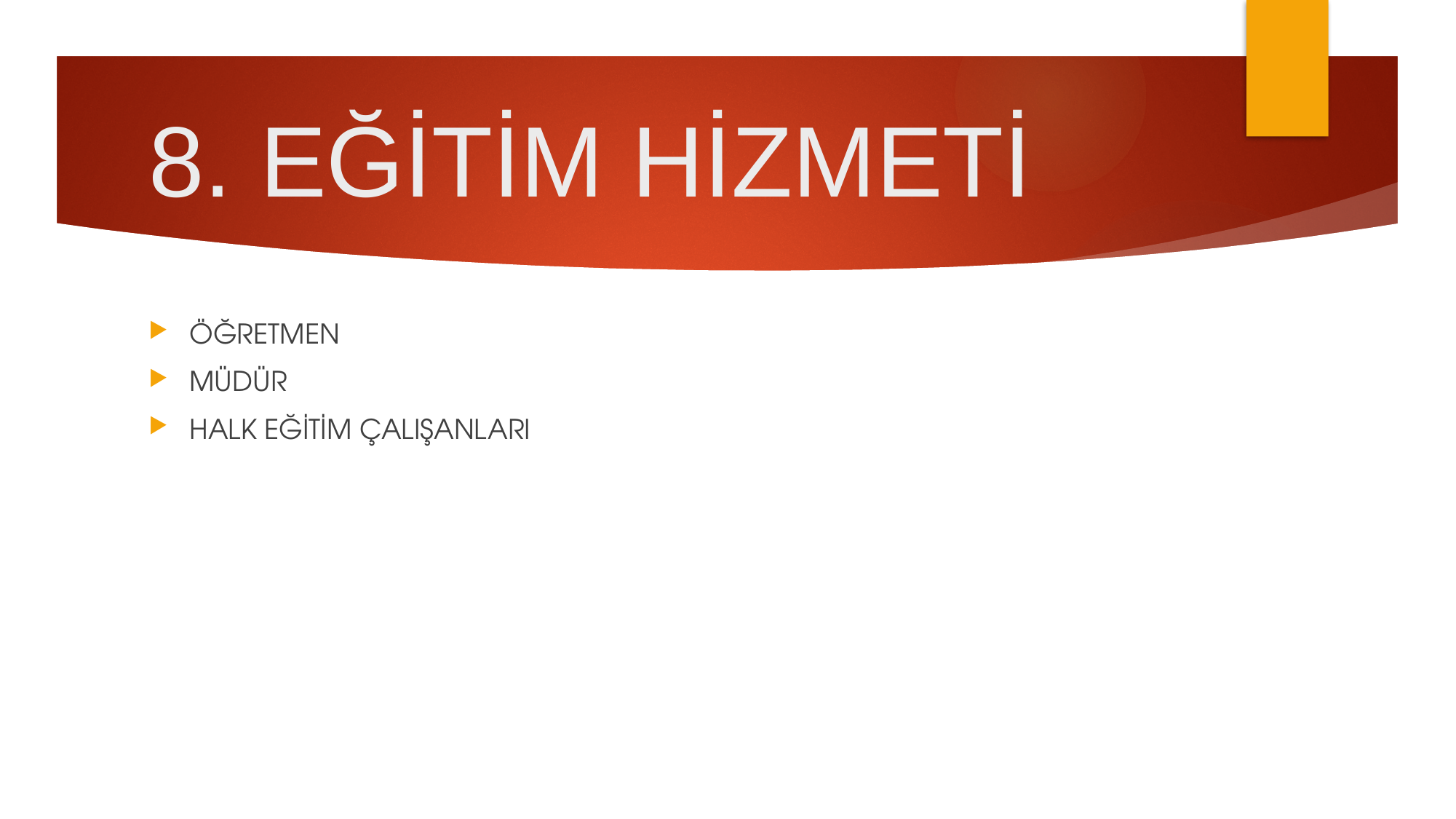

# 8. EĞİTİM HİZMETİ
ÖĞRETMEN
MÜDÜR
HALK EĞİTİM ÇALIŞANLARI